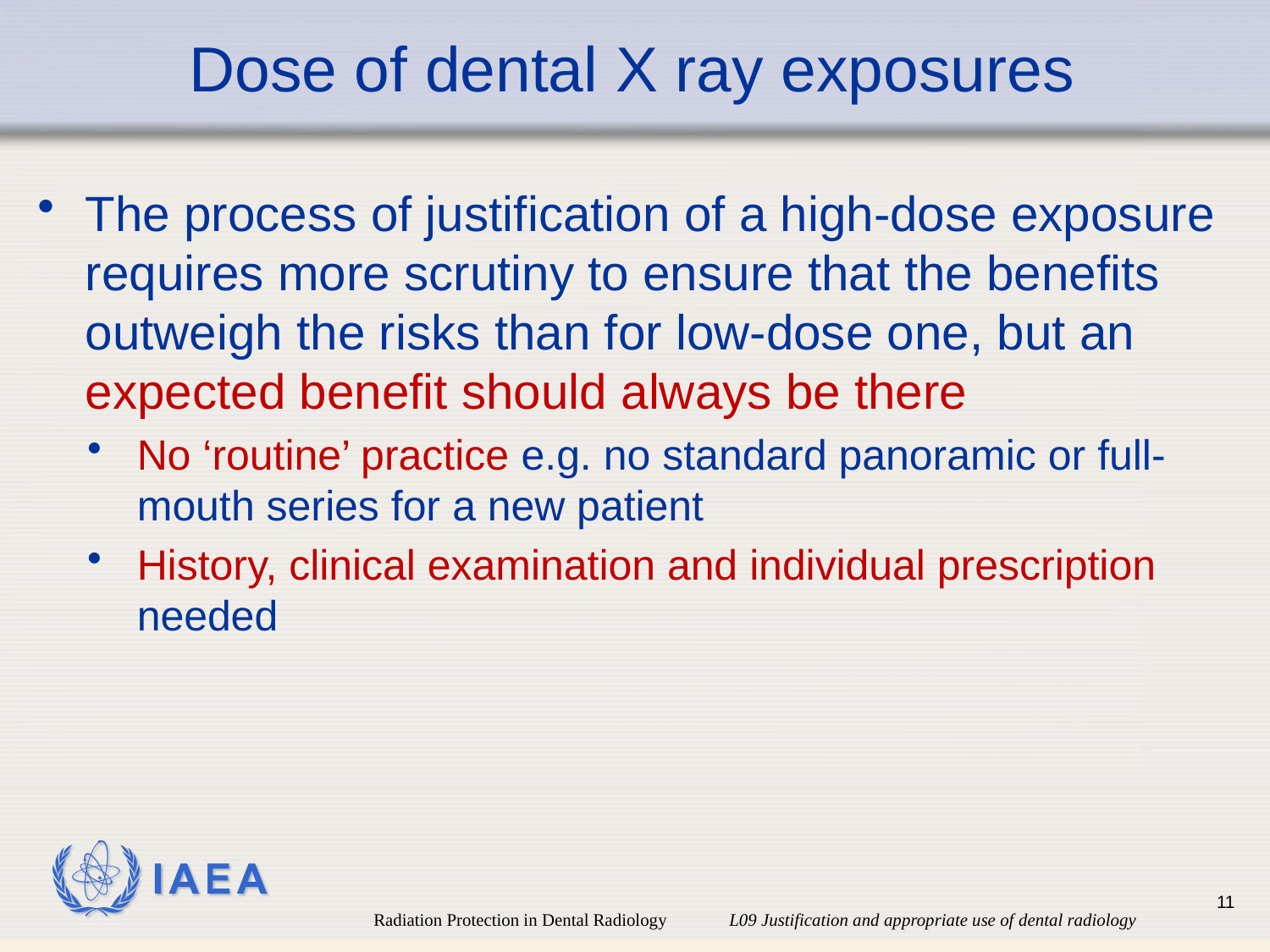

# Dose of dental X ray exposures
The process of justification of a high-dose exposure requires more scrutiny to ensure that the benefits outweigh the risks than for low-dose one, but an expected benefit should always be there
No ‘routine’ practice e.g. no standard panoramic or full-mouth series for a new patient
History, clinical examination and individual prescription needed
11
Radiation Protection in Dental Radiology              L09 Justification and appropriate use of dental radiology